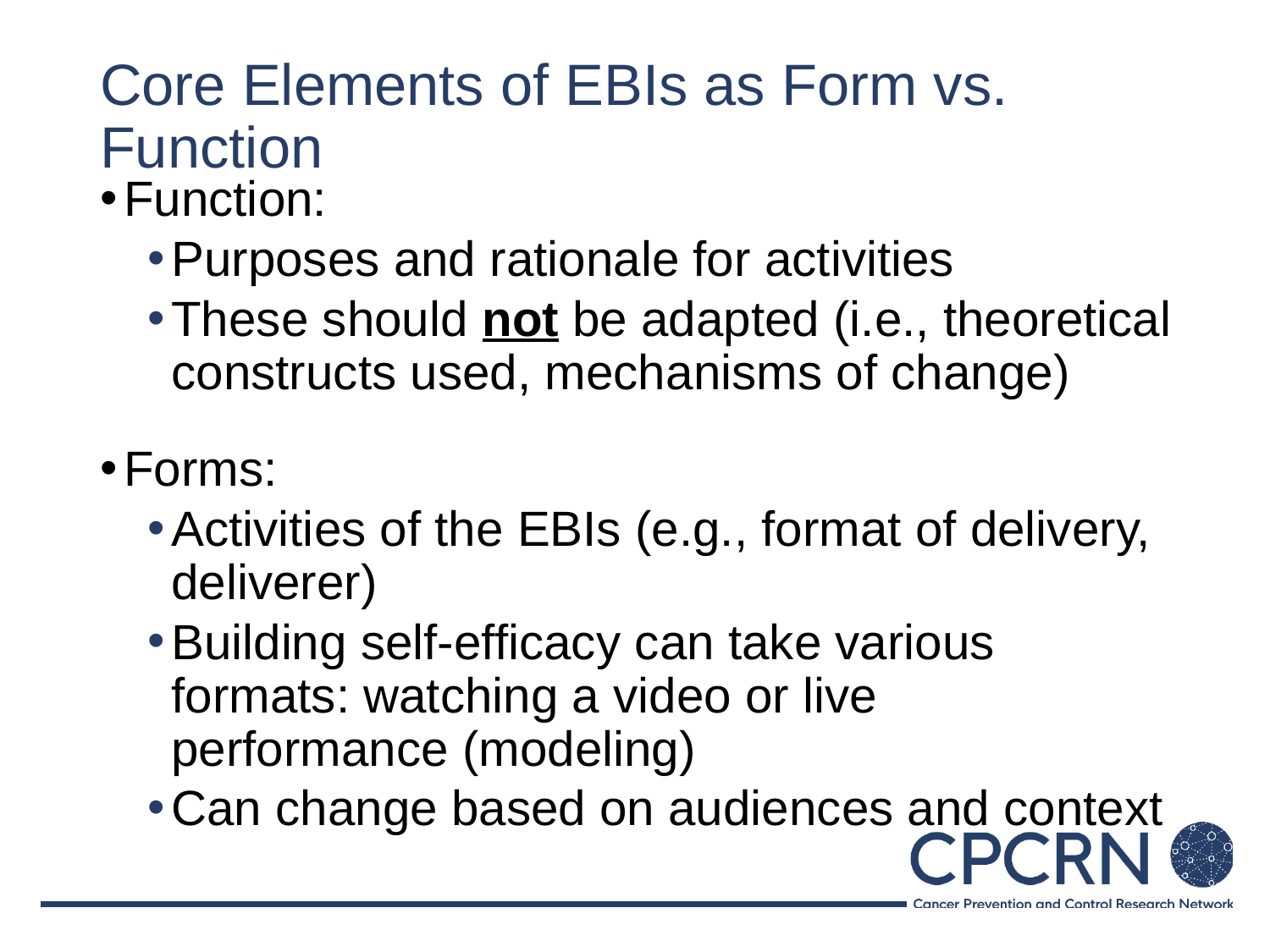

# Core Elements of EBIs as Form vs. Function
Function:
Purposes and rationale for activities
These should not be adapted (i.e., theoretical constructs used, mechanisms of change)
Forms:
Activities of the EBIs (e.g., format of delivery, deliverer)
Building self-efficacy can take various formats: watching a video or live performance (modeling)
Can change based on audiences and context